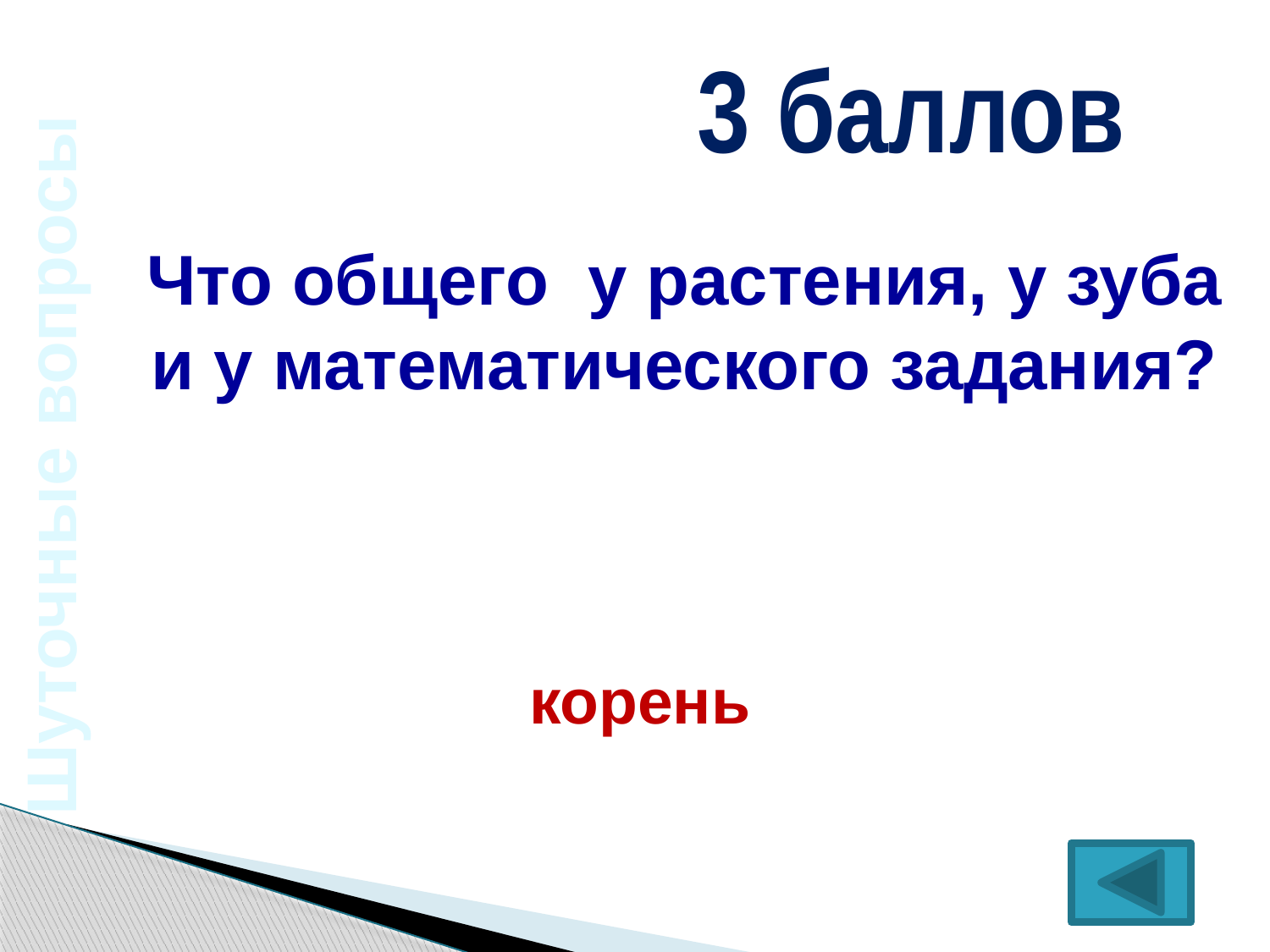

3 баллов
Что общего  у растения, у зуба и у математического задания?
Шуточные вопросы
корень